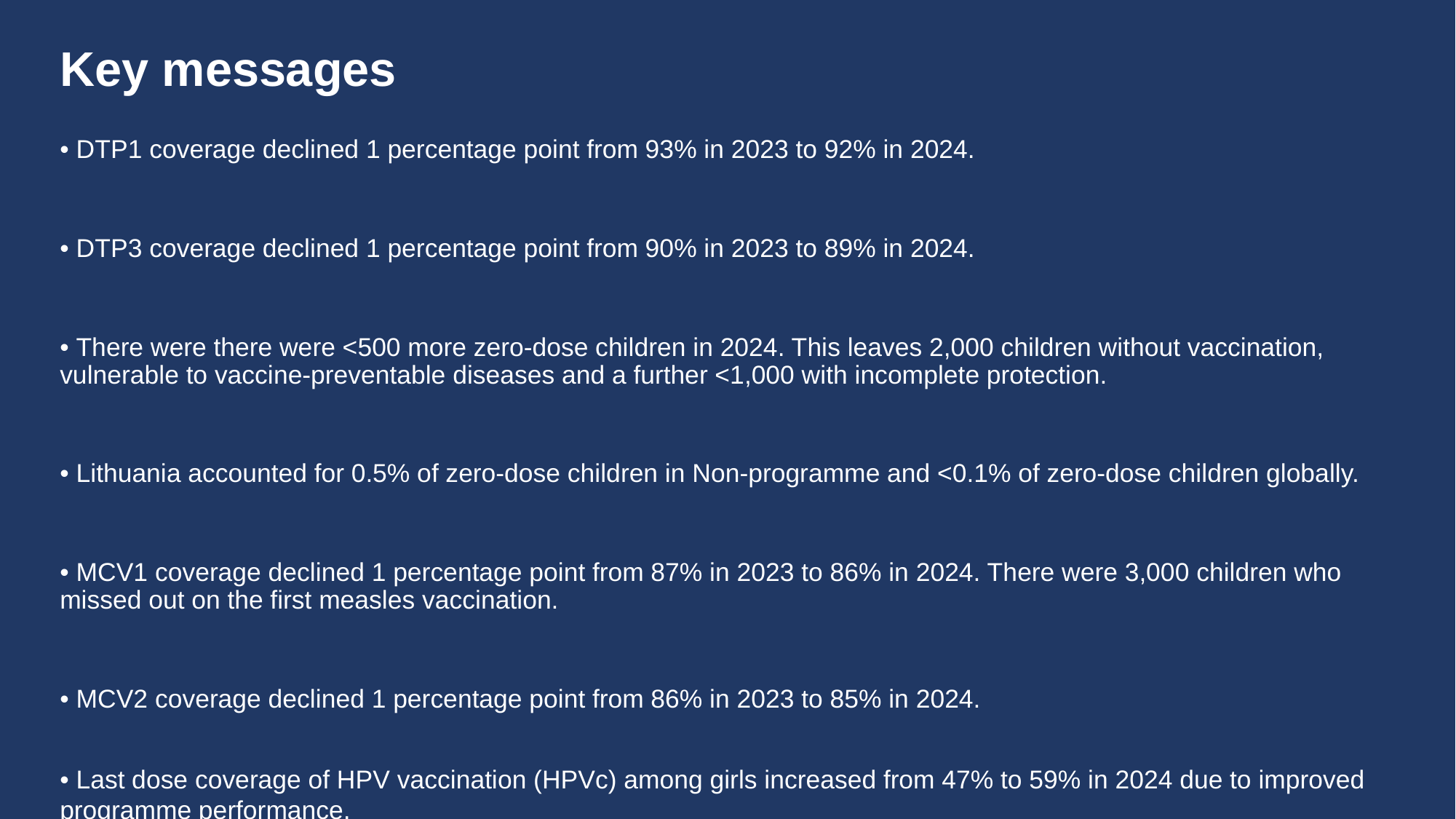

# Key messages
• DTP1 coverage declined 1 percentage point from 93% in 2023 to 92% in 2024.

• DTP3 coverage declined 1 percentage point from 90% in 2023 to 89% in 2024.

• There were there were <500 more zero-dose children in 2024. This leaves 2,000 children without vaccination, vulnerable to vaccine-preventable diseases and a further <1,000 with incomplete protection.

• Lithuania accounted for 0.5% of zero-dose children in Non-programme and <0.1% of zero-dose children globally.

• MCV1 coverage declined 1 percentage point from 87% in 2023 to 86% in 2024. There were 3,000 children who missed out on the first measles vaccination.

• MCV2 coverage declined 1 percentage point from 86% in 2023 to 85% in 2024.

• Last dose coverage of HPV vaccination (HPVc) among girls increased from 47% to 59% in 2024 due to improved programme performance.